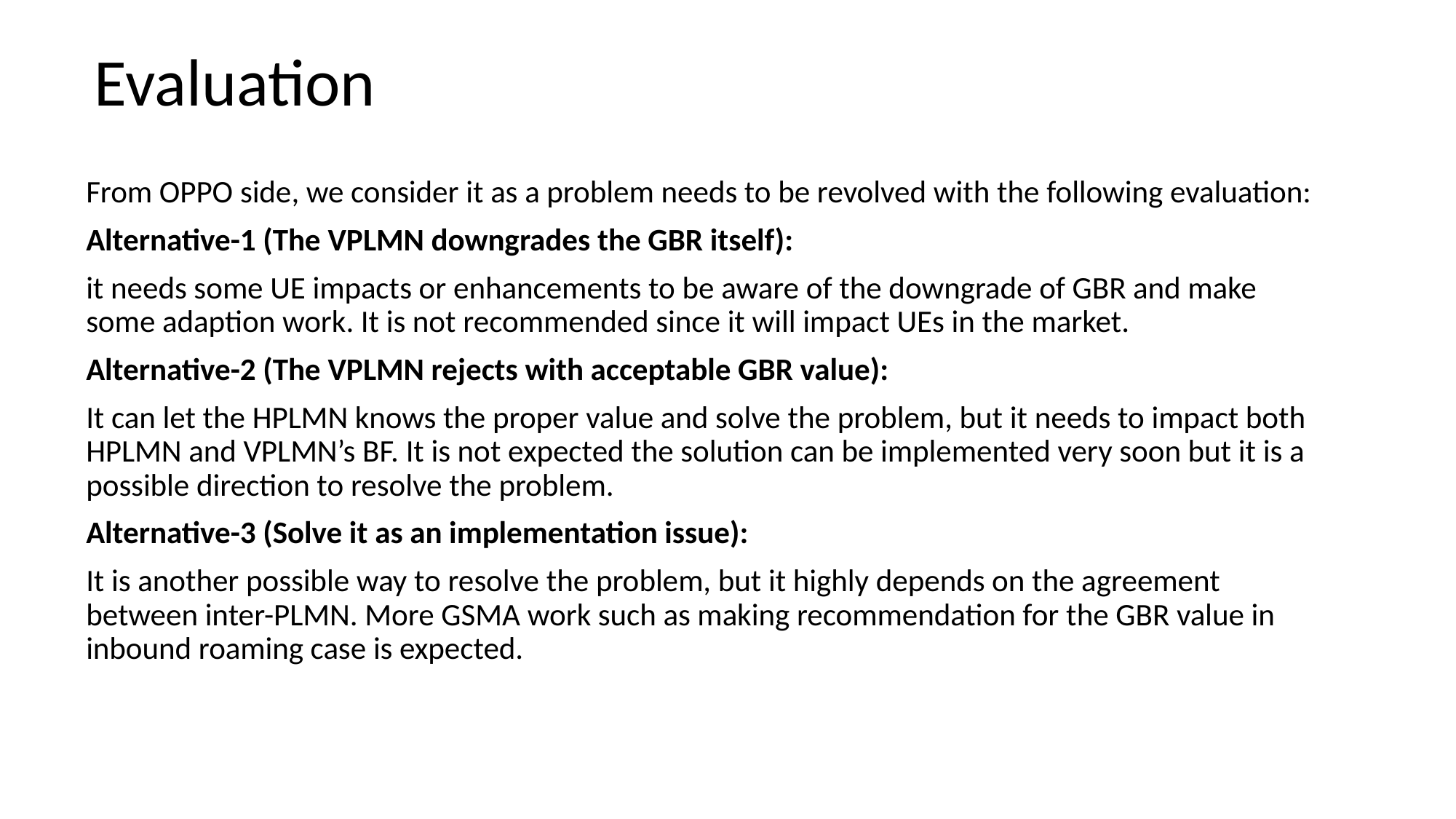

# Evaluation
From OPPO side, we consider it as a problem needs to be revolved with the following evaluation:
Alternative-1 (The VPLMN downgrades the GBR itself):
it needs some UE impacts or enhancements to be aware of the downgrade of GBR and make some adaption work. It is not recommended since it will impact UEs in the market.
Alternative-2 (The VPLMN rejects with acceptable GBR value):
It can let the HPLMN knows the proper value and solve the problem, but it needs to impact both HPLMN and VPLMN’s BF. It is not expected the solution can be implemented very soon but it is a possible direction to resolve the problem.
Alternative-3 (Solve it as an implementation issue):
It is another possible way to resolve the problem, but it highly depends on the agreement between inter-PLMN. More GSMA work such as making recommendation for the GBR value in inbound roaming case is expected.